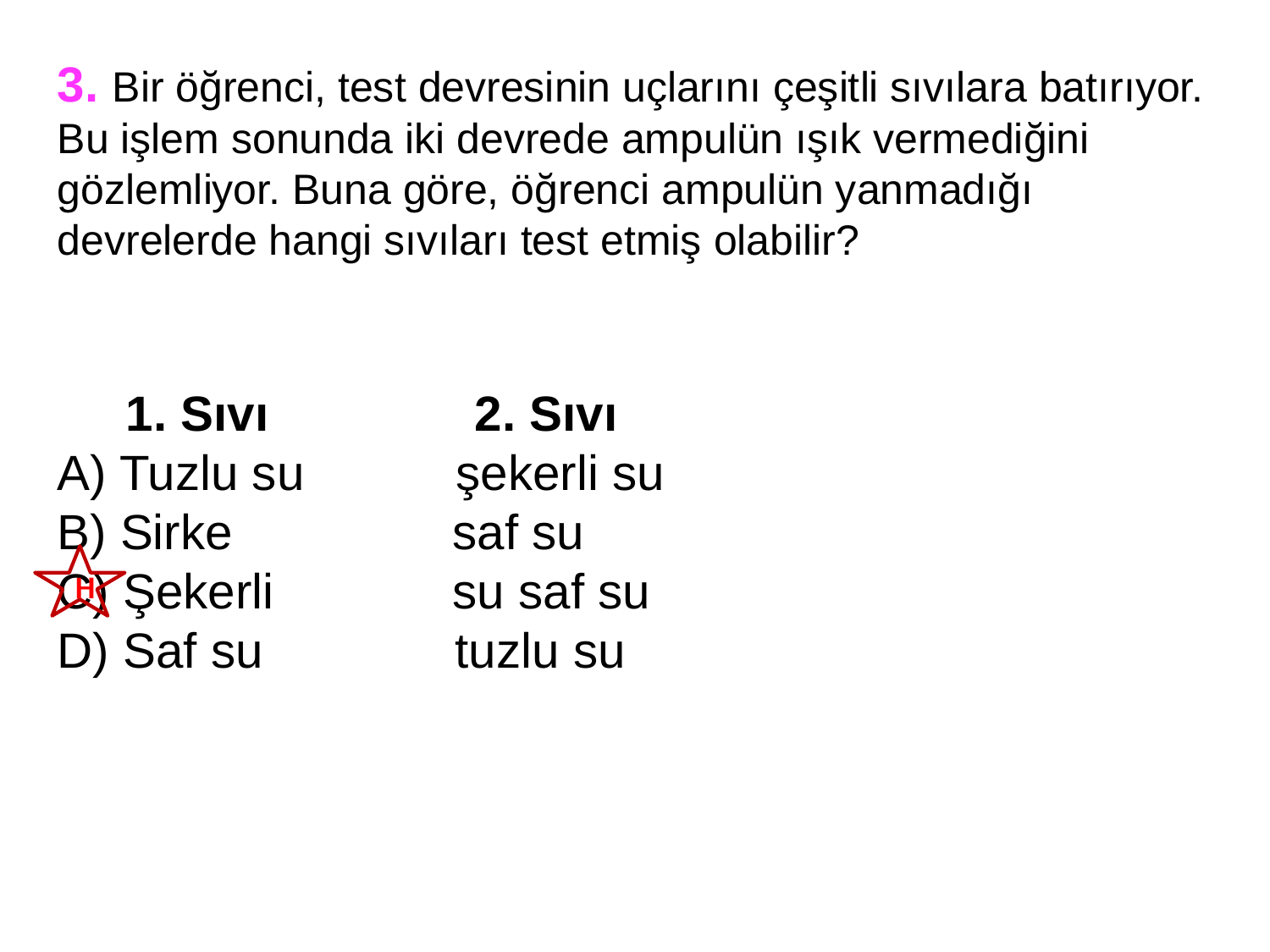

3. Bir öğrenci, test devresinin uçlarını çeşitli sıvılara batırıyor. Bu işlem sonunda iki devrede ampulün ışık vermediğini gözlemliyor. Buna göre, öğrenci ampulün yanmadığı devrelerde hangi sıvıları test etmiş olabilir?
     1. Sıvı               2. Sıvı
A) Tuzlu su           şekerli su
B) Sirke                saf su
C) Şekerli             su saf su
D) Saf su              tuzlu su
H